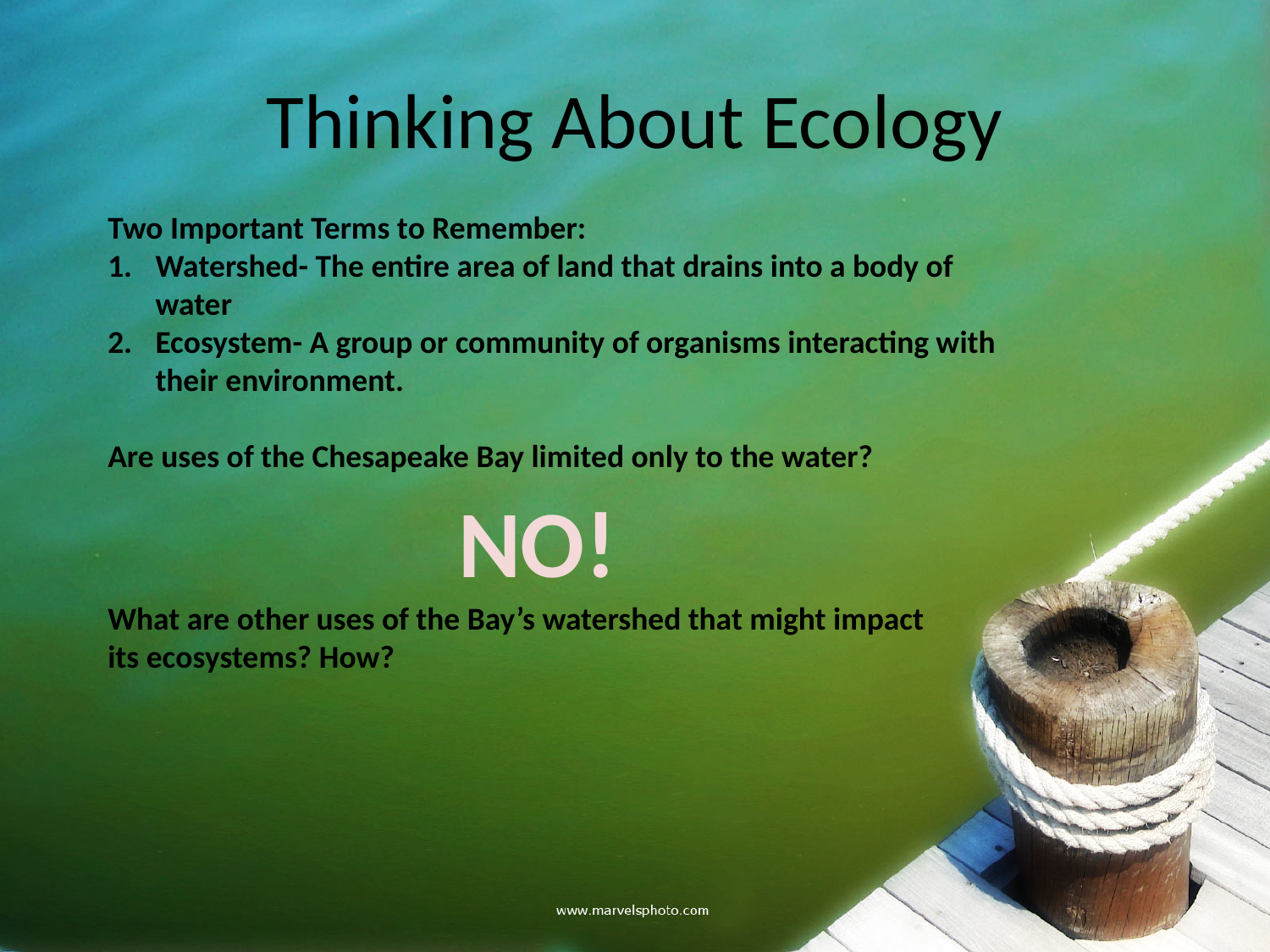

# Thinking About Ecology
Two Important Terms to Remember:
Watershed- The entire area of land that drains into a body of water
Ecosystem- A group or community of organisms interacting with their environment.

Are uses of the Chesapeake Bay limited only to the water?

NO!
What are other uses of the Bay’s watershed that might impact its ecosystems? How?